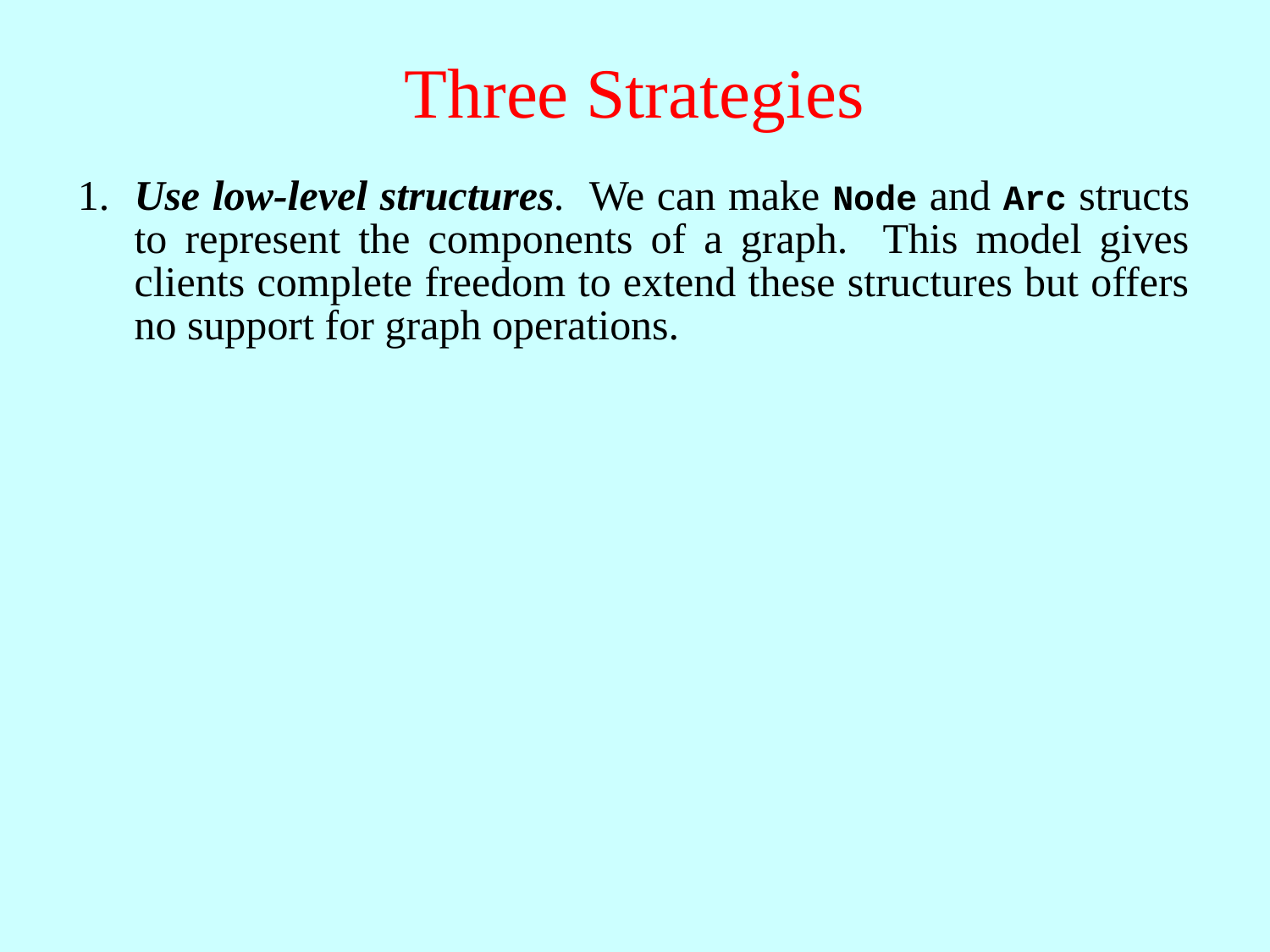

# Three Strategies
1.
Use low-level structures.  We can make Node and Arc structs to represent the components of a graph.  This model gives clients complete freedom to extend these structures but offers no support for graph operations.